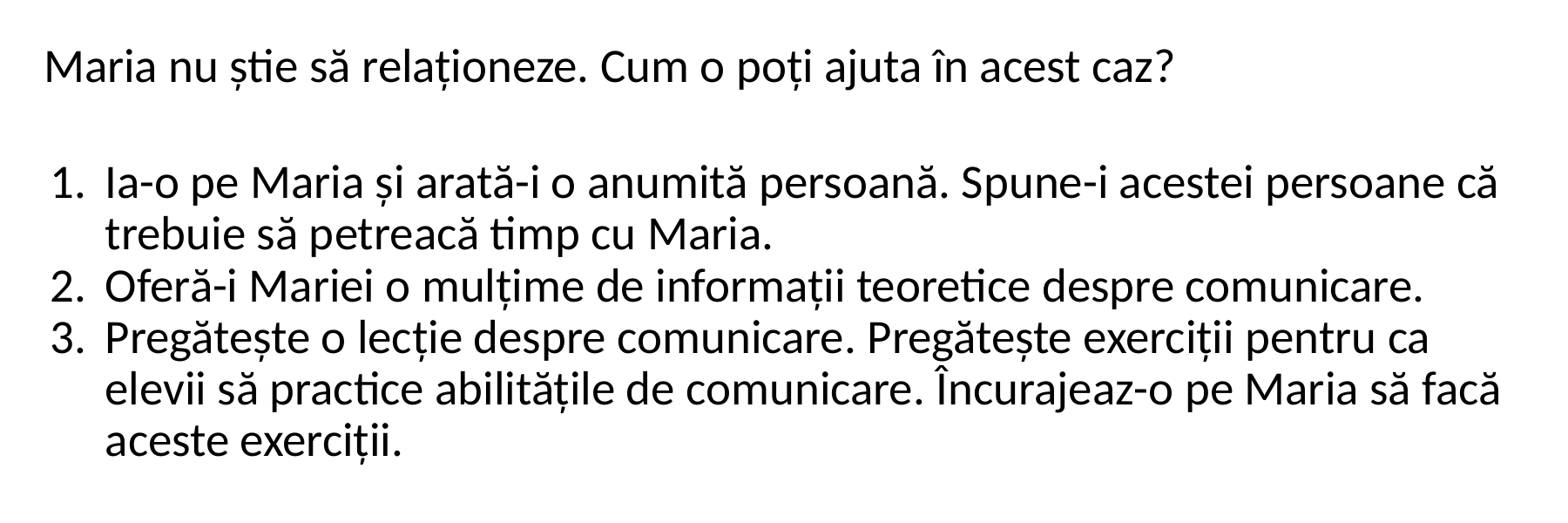

Maria nu știe să relaționeze. Cum o poți ajuta în acest caz?

Ia-o pe Maria și arată-i o anumită persoană. Spune-i acestei persoane că trebuie să petreacă timp cu Maria.
Oferă-i Mariei o mulțime de informații teoretice despre comunicare.
Pregătește o lecție despre comunicare. Pregătește exerciții pentru ca elevii să practice abilitățile de comunicare. Încurajeaz-o pe Maria să facă aceste exerciții.